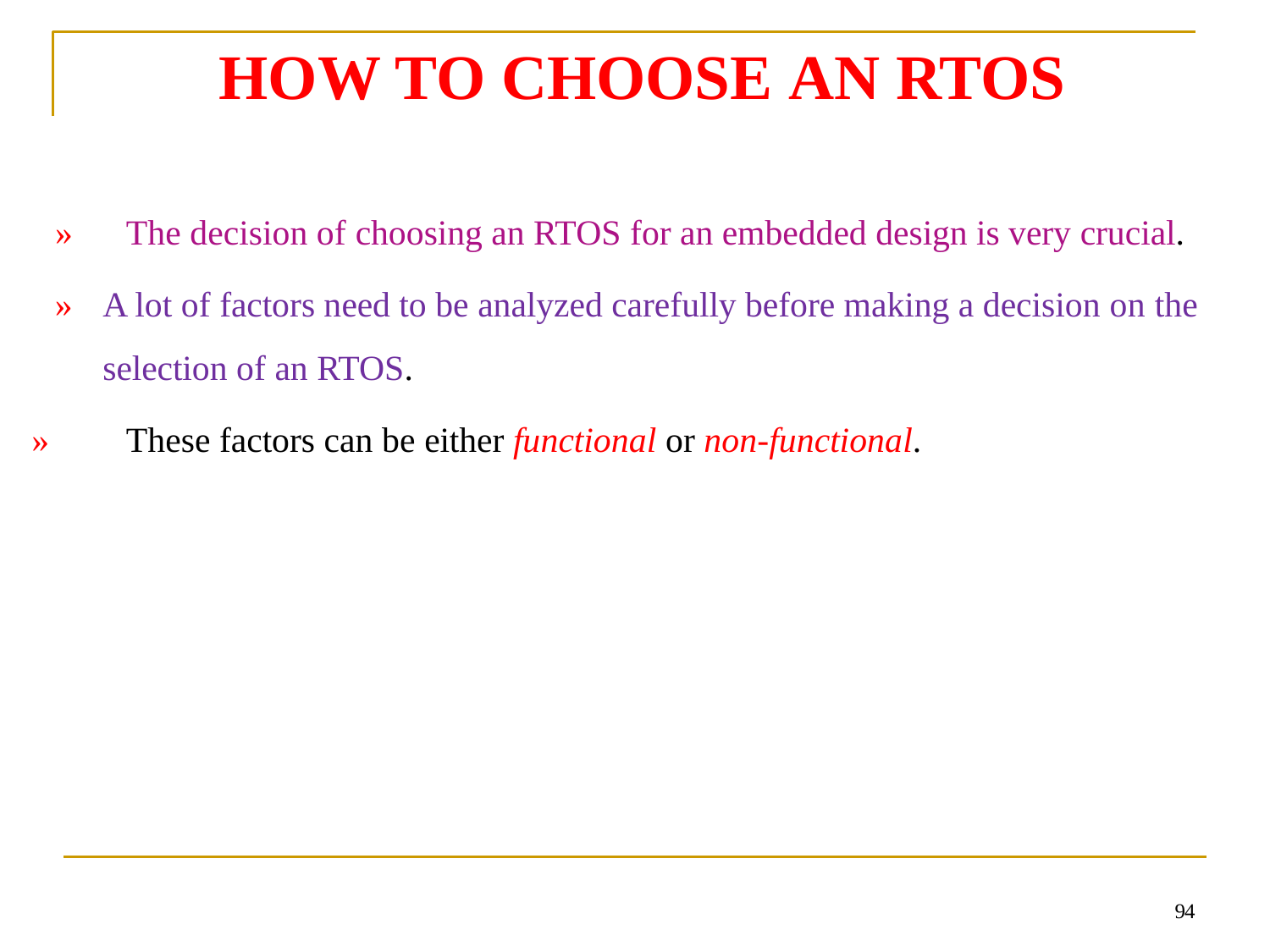

# HOW TO CHOOSE AN RTOS
»	The decision of choosing an RTOS for an embedded design is very crucial.
»	A lot of factors need to be analyzed carefully before making a decision on the  selection of an RTOS.
»	These factors can be either functional or non-functional.

94